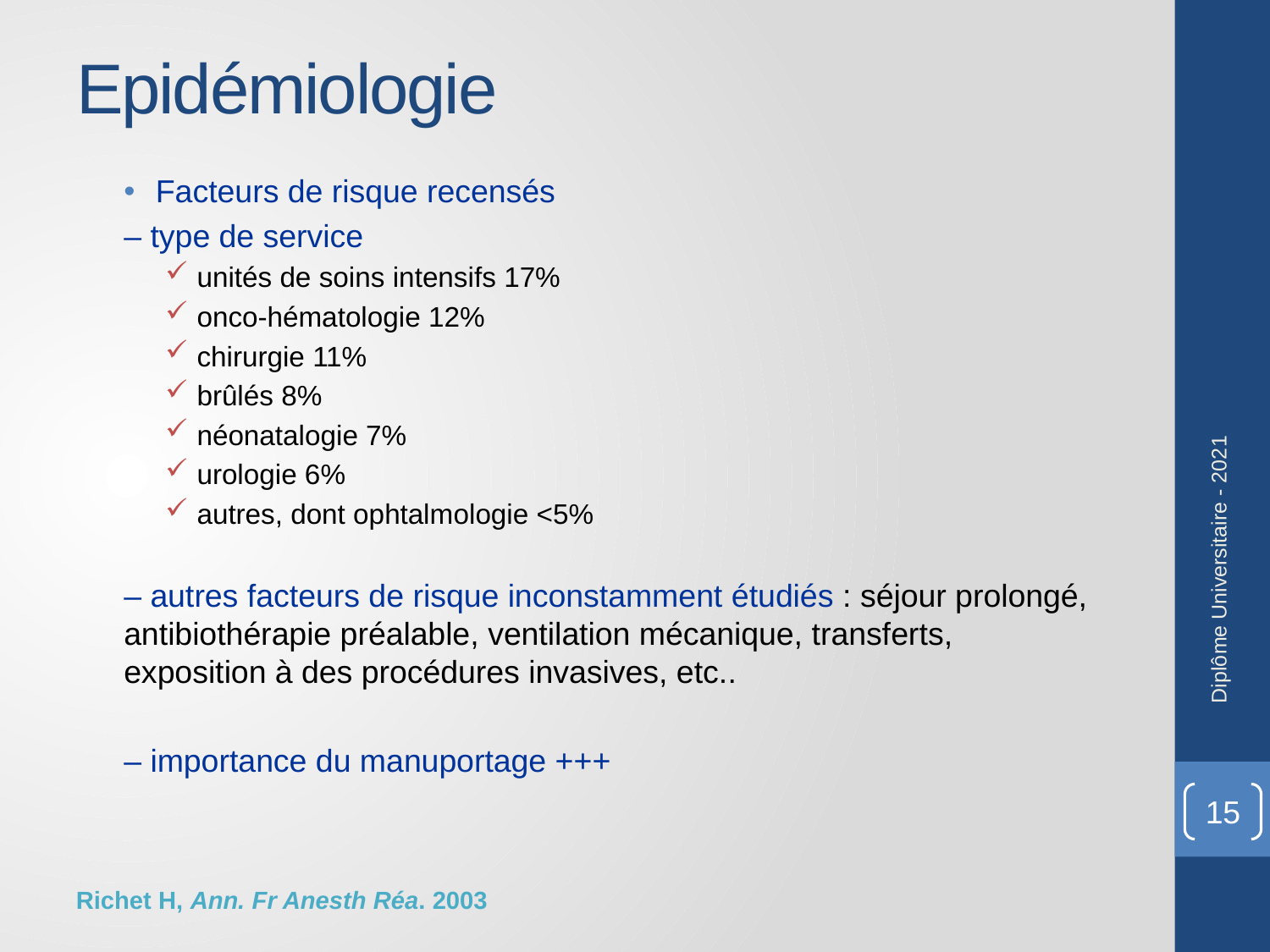

# Epidémiologie
Facteurs de risque recensés
– type de service
unités de soins intensifs 17%
onco-hématologie 12%
chirurgie 11%
brûlés 8%
néonatalogie 7%
urologie 6%
autres, dont ophtalmologie <5%

– autres facteurs de risque inconstamment étudiés : séjour prolongé, antibiothérapie préalable, ventilation mécanique, transferts, exposition à des procédures invasives, etc..

– importance du manuportage +++
Diplôme Universitaire - 2021
15
Richet H, Ann. Fr Anesth Réa. 2003